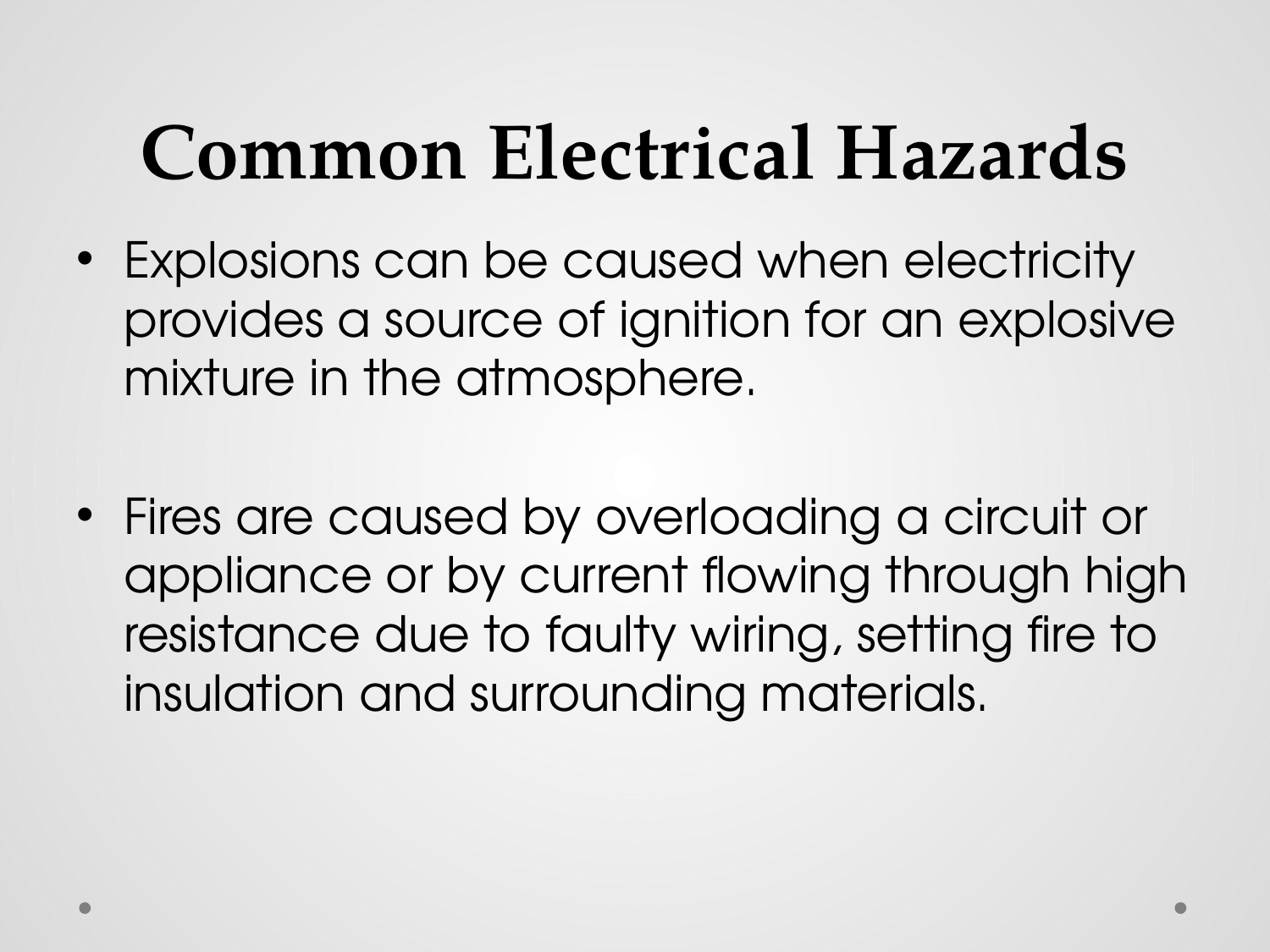

# Common Electrical Hazards
Explosions can be caused when electricity provides a source of ignition for an explosive mixture in the atmosphere.

Fires are caused by overloading a circuit or appliance or by current flowing through high resistance due to faulty wiring, setting fire to insulation and surrounding materials.